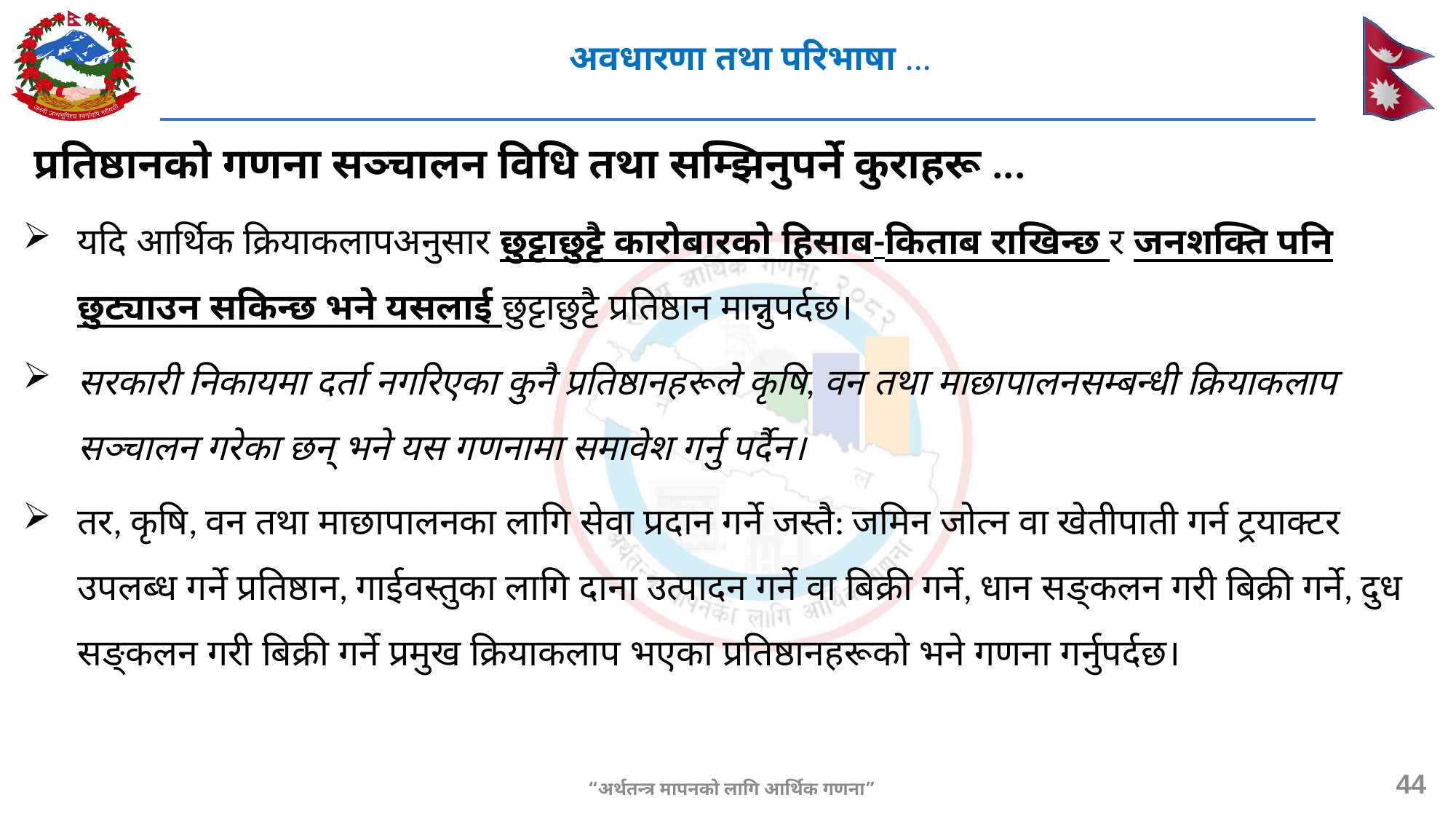

# अवधारणा तथा परिभाषा ...
प्रतिष्ठानको गणना सञ्चालन विधि तथा सम्झिनुपर्ने कुराहरू ...
यदि आर्थिक क्रियाकलापअनुसार छुट्टाछुट्टै कारोबारको हिसाब-किताब राखिन्छ र जनशक्ति पनि छुट्याउन सकिन्छ भने यसलाई छुट्टाछुट्टै प्रतिष्ठान मान्नुपर्दछ।
सरकारी निकायमा दर्ता नगरिएका कुनै प्रतिष्ठानहरूले कृषि, वन तथा माछापालनसम्बन्धी क्रियाकलाप सञ्चालन गरेका छन् भने यस गणनामा समावेश गर्नु पर्दैन।
तर, कृषि, वन तथा माछापालनका लागि सेवा प्रदान गर्ने जस्तै: जमिन जोत्न वा खेतीपाती गर्न ट्रयाक्टर उपलब्ध गर्ने प्रतिष्ठान, गाईवस्तुका लागि दाना उत्पादन गर्ने वा बिक्री गर्ने, धान सङ्कलन गरी बिक्री गर्ने, दुध सङ्कलन गरी बिक्री गर्ने प्रमुख क्रियाकलाप भएका प्रतिष्ठानहरूको भने गणना गर्नुपर्दछ।

44
“अर्थतन्त्र मापनको लागि आर्थिक गणना”